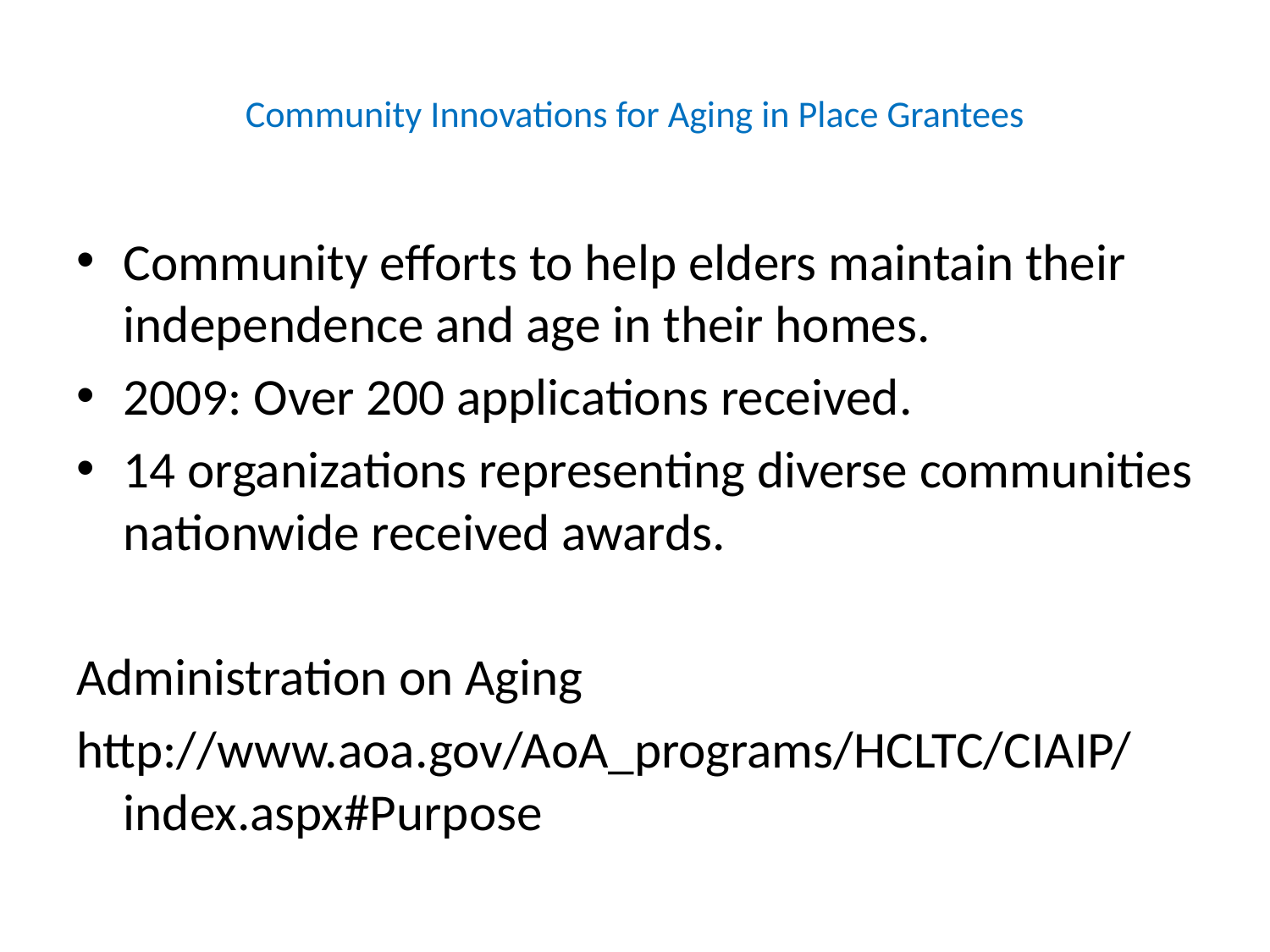

# Community Innovations for Aging in Place Grantees
Community efforts to help elders maintain their independence and age in their homes.
2009: Over 200 applications received.
14 organizations representing diverse communities nationwide received awards.

Administration on Aging
http://www.aoa.gov/AoA_programs/HCLTC/CIAIP/index.aspx#Purpose